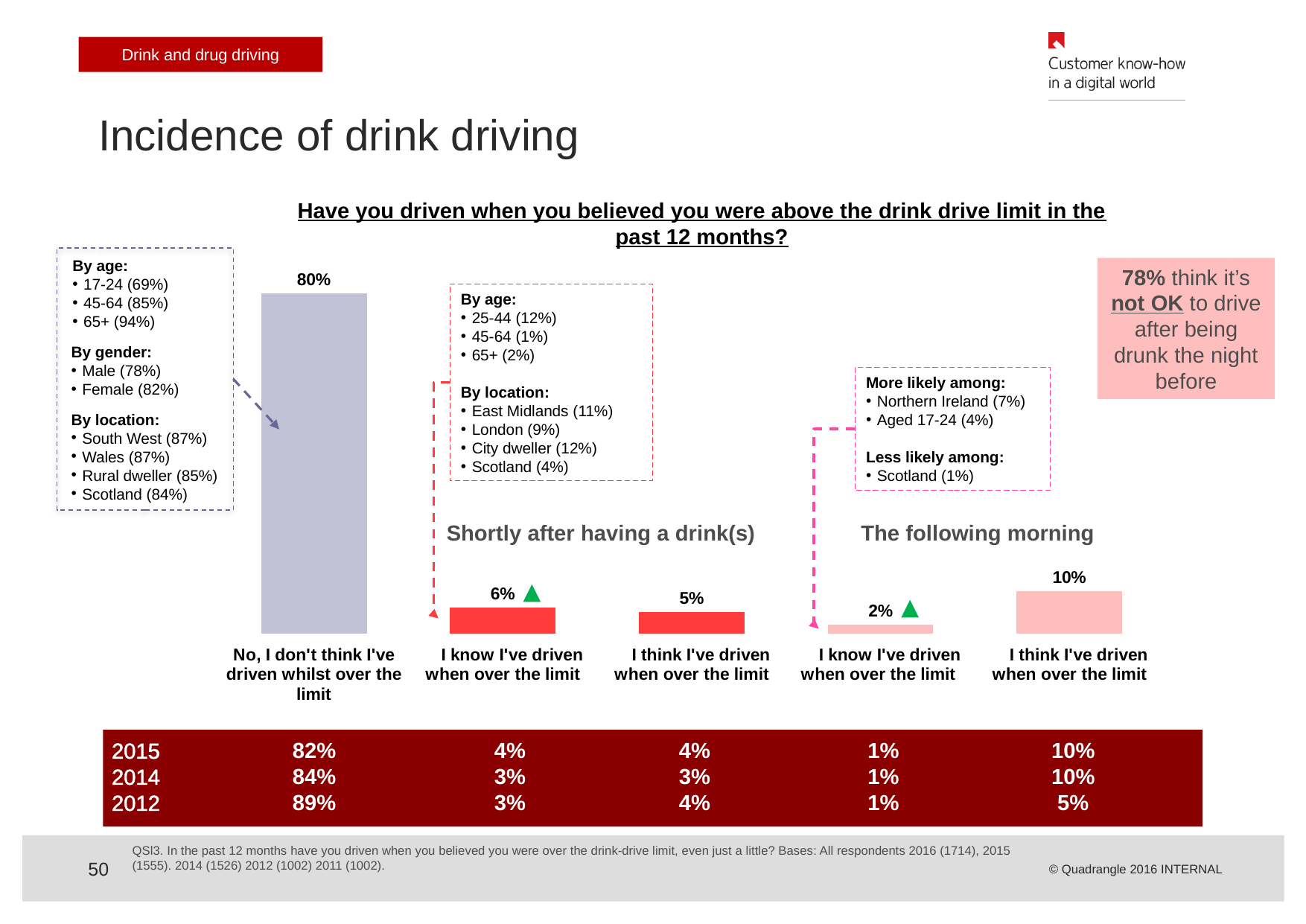

Drink and drug driving
Incidence of drink driving
Have you driven when you believed you were above the drink drive limit in the past 12 months?

### Chart

| Category |  |
|---|---|
|     I think I've driven when over the limit | 0.1 |
|     I know I've driven when over the limit  | 0.02000000000000001 |
|     I think I've driven when over the limit | 0.05 |
|     I know I've driven when over the limit | 0.06000000000000003 |
| No, I don't think I've driven whilst over the limit | 0.8 |
By age:
17-24 (69%)
45-64 (85%)
65+ (94%)
By gender:
Male (78%)
Female (82%)
By location:
South West (87%)
Wales (87%)
Rural dweller (85%)
Scotland (84%)
78% think it’s not OK to drive after being drunk the night before
By age:
25-44 (12%)
45-64 (1%)
65+ (2%)

By location:
East Midlands (11%)
London (9%)
City dweller (12%)
Scotland (4%)
More likely among:
Northern Ireland (7%)
Aged 17-24 (4%)

Less likely among:
Scotland (1%)
Shortly after having a drink(s)
The following morning

20152014 2012
82%
84%
89%
4%
3%
3%
4%
3%
4%
1%
1%
1%
10%
10%
5%
QSl3. In the past 12 months have you driven when you believed you were over the drink-drive limit, even just a little? Bases: All respondents 2016 (1714), 2015 (1555). 2014 (1526) 2012 (1002) 2011 (1002).